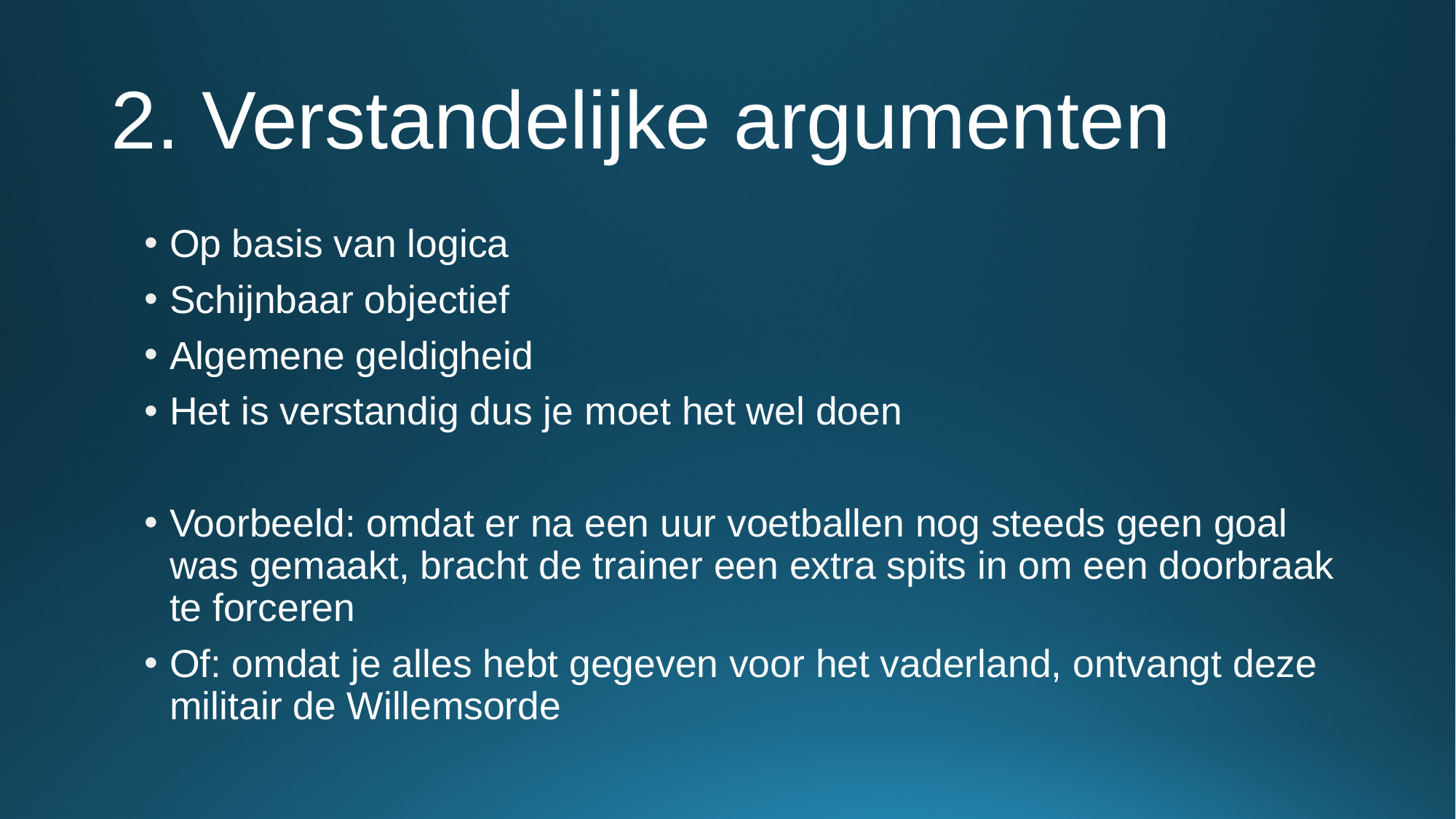

# 2. Verstandelijke argumenten
Op basis van logica
Schijnbaar objectief
Algemene geldigheid
Het is verstandig dus je moet het wel doen

Voorbeeld: omdat er na een uur voetballen nog steeds geen goal was gemaakt, bracht de trainer een extra spits in om een doorbraak te forceren
Of: omdat je alles hebt gegeven voor het vaderland, ontvangt deze militair de Willemsorde